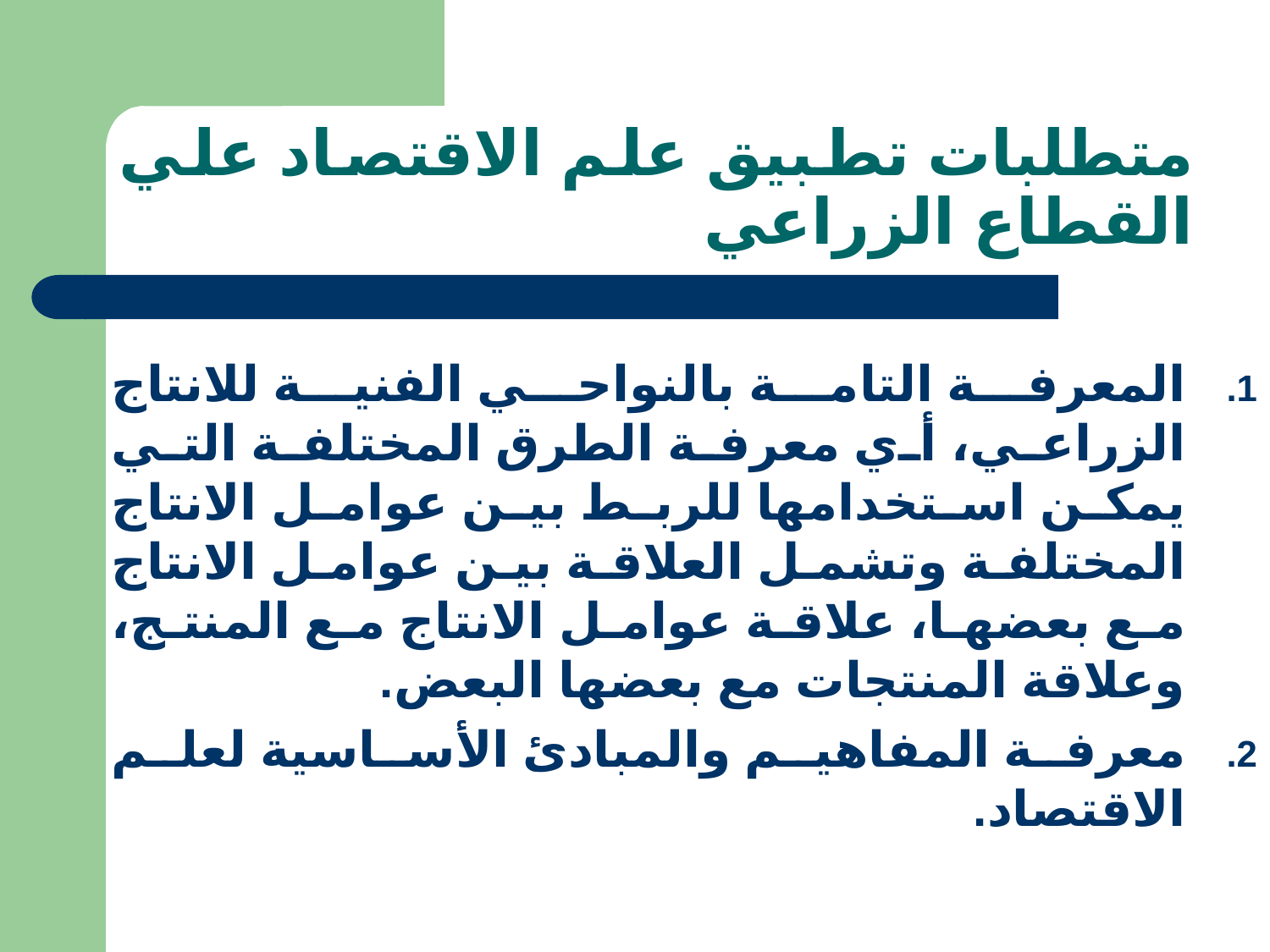

# متطلبات تطبيق علم الاقتصاد علي القطاع الزراعي
المعرفة التامة بالنواحي الفنية للانتاج الزراعي، أي معرفة الطرق المختلفة التي يمكن استخدامها للربط بين عوامل الانتاج المختلفة وتشمل العلاقة بين عوامل الانتاج مع بعضها، علاقة عوامل الانتاج مع المنتج، وعلاقة المنتجات مع بعضها البعض.
معرفة المفاهيم والمبادئ الأساسية لعلم الاقتصاد.